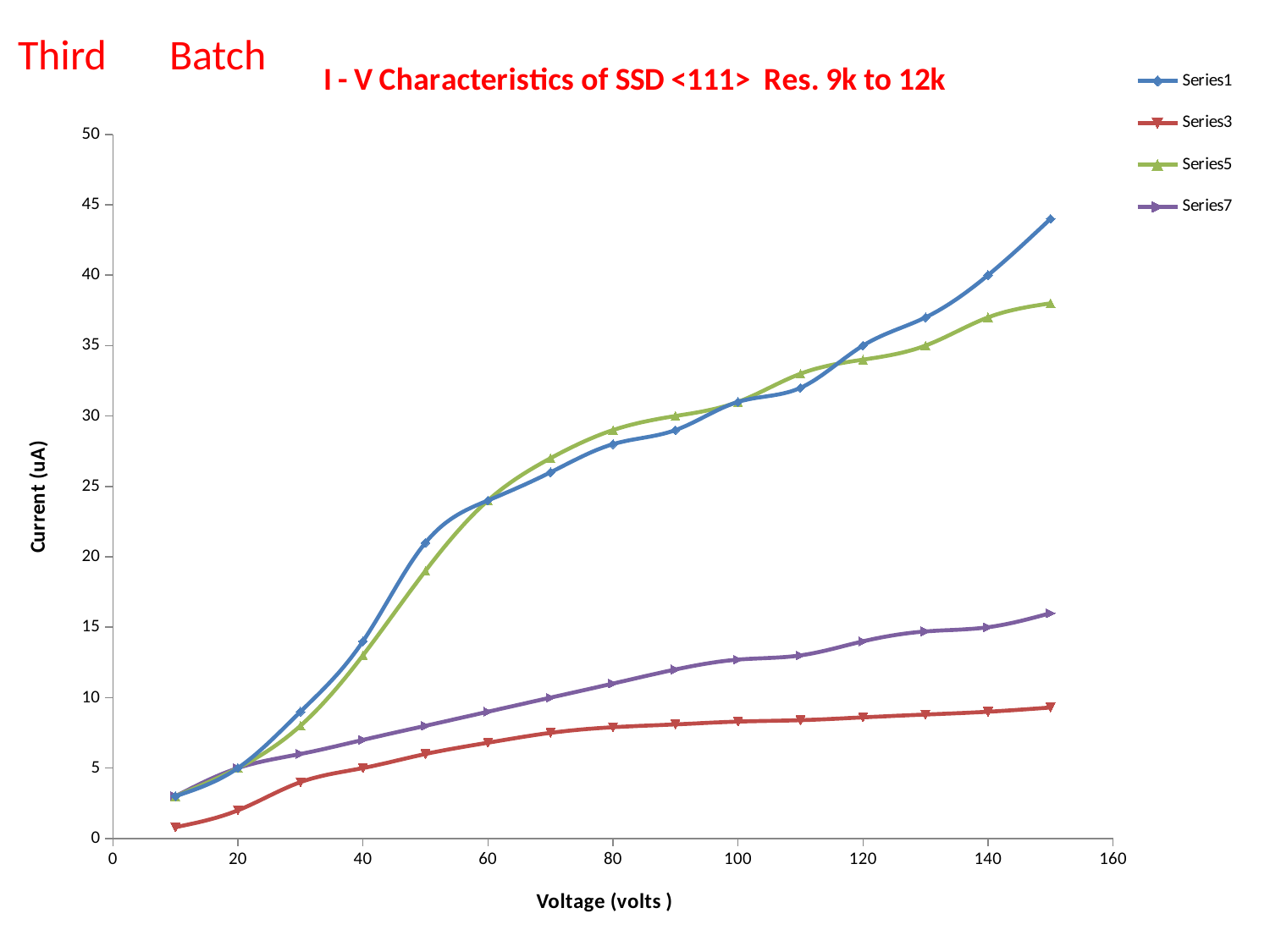

Third　Batch

### Chart: I - V Characteristics of SSD <111>  Res. 9k to 12k

| Category |  |  |  |  |
|---|---|---|---|---|